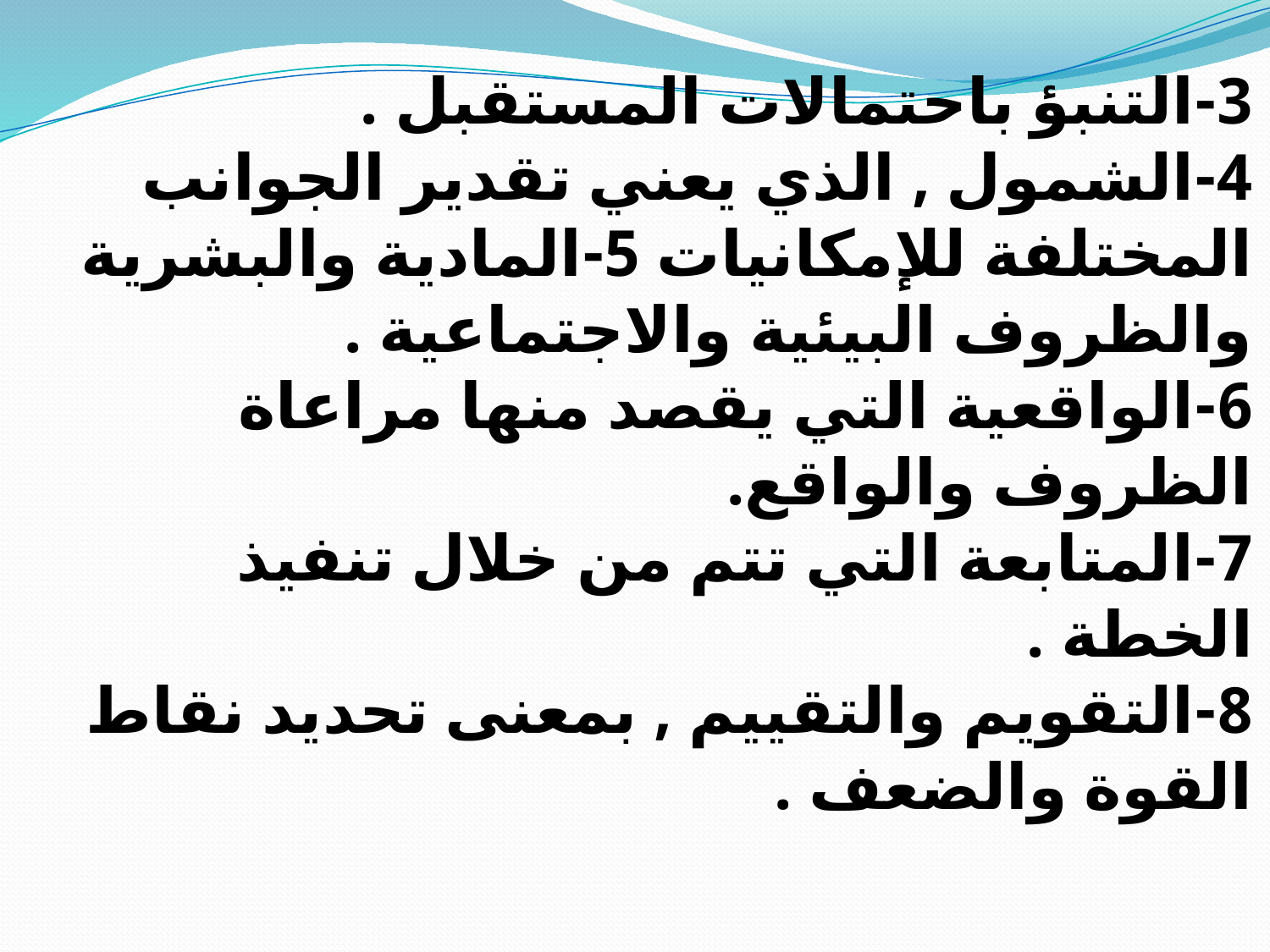

3-التنبؤ باحتمالات المستقبل .
4-الشمول , الذي يعني تقدير الجوانب المختلفة للإمكانيات 5-المادية والبشرية والظروف البيئية والاجتماعية .
6-الواقعية التي يقصد منها مراعاة الظروف والواقع.
7-المتابعة التي تتم من خلال تنفيذ الخطة .
8-التقويم والتقييم , بمعنى تحديد نقاط القوة والضعف .